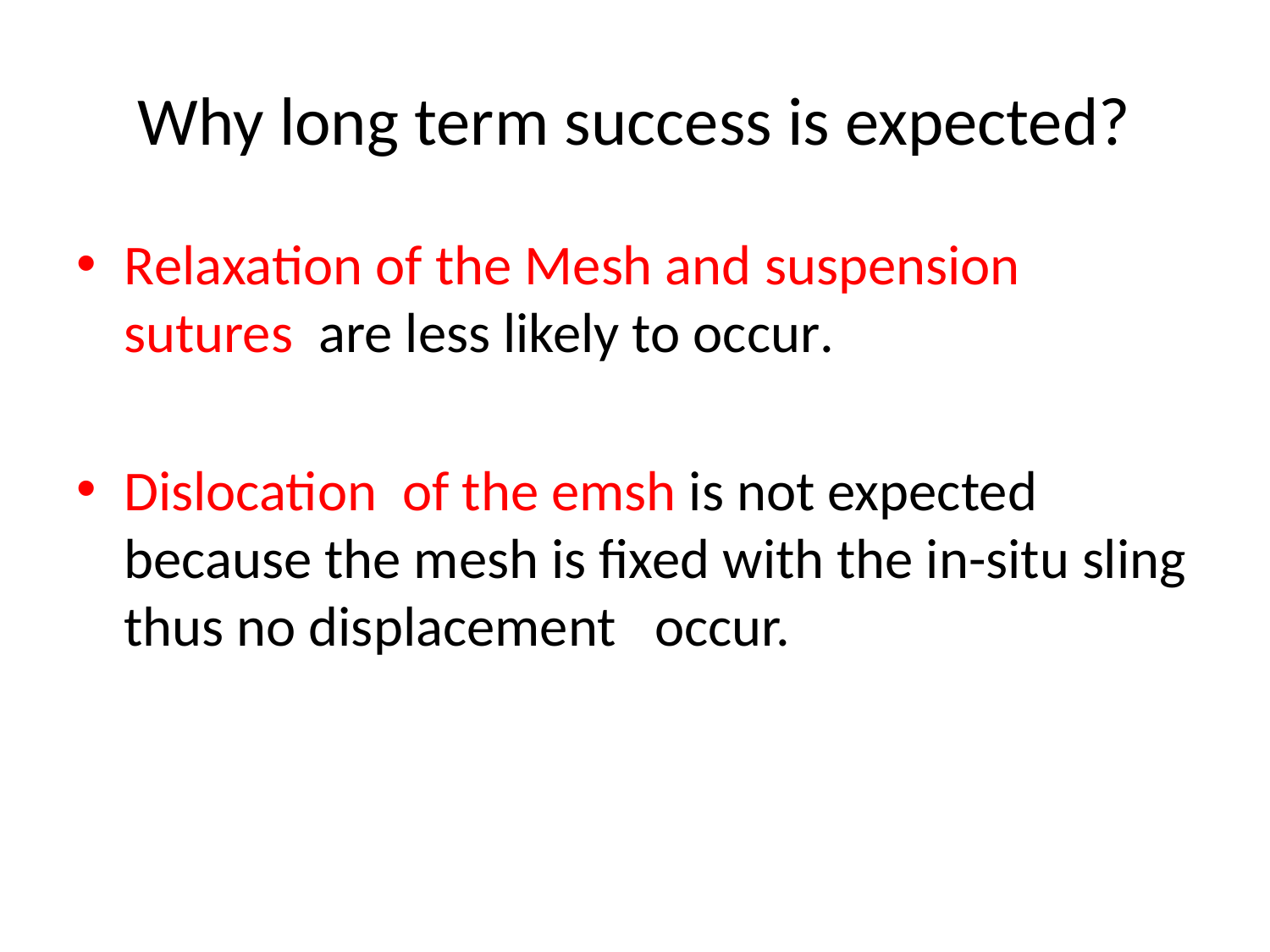

# Why long term success is expected?
Relaxation of the Mesh and suspension sutures  are less likely to occur.

Dislocation  of the emsh is not expected because the mesh is fixed with the in-situ sling thus no displacement   occur.